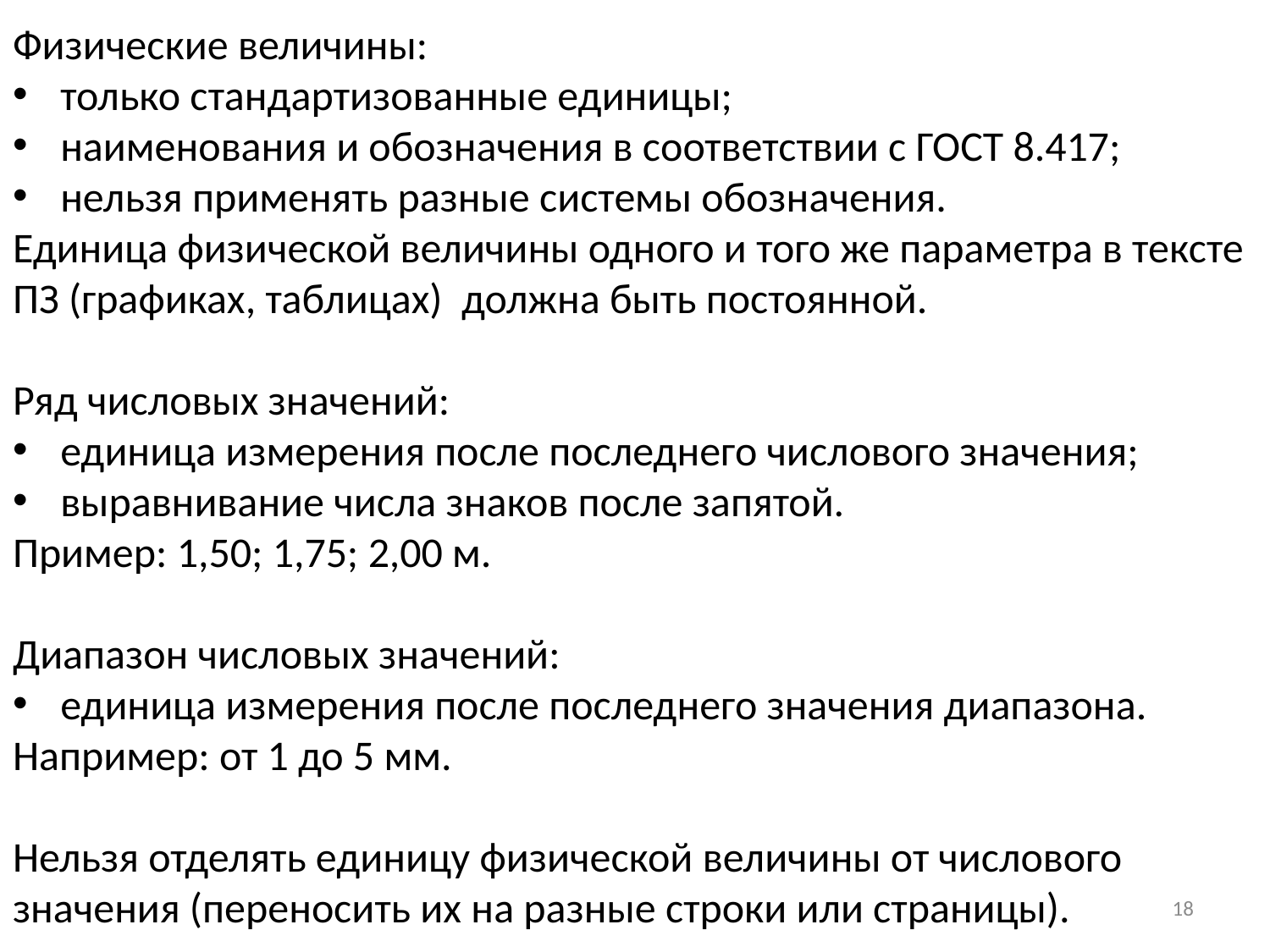

Физические величины:
только стандартизованные единицы;
наименования и обозначения в соответствии с ГОСТ 8.417;
нельзя применять разные системы обозначения.
Единица физической величины одного и того же параметра в тексте ПЗ (графиках, таблицах)  должна быть постоянной.

Ряд числовых значений:
единица измерения после последнего числового значения;
выравнивание числа знаков после запятой.
Пример: 1,50; 1,75; 2,00 м.

Диапазон числовых значений:
единица измерения после последнего значения диапазона.
Например: от 1 до 5 мм.

Нельзя отделять единицу физической величины от числового значения (переносить их на разные строки или страницы).
18